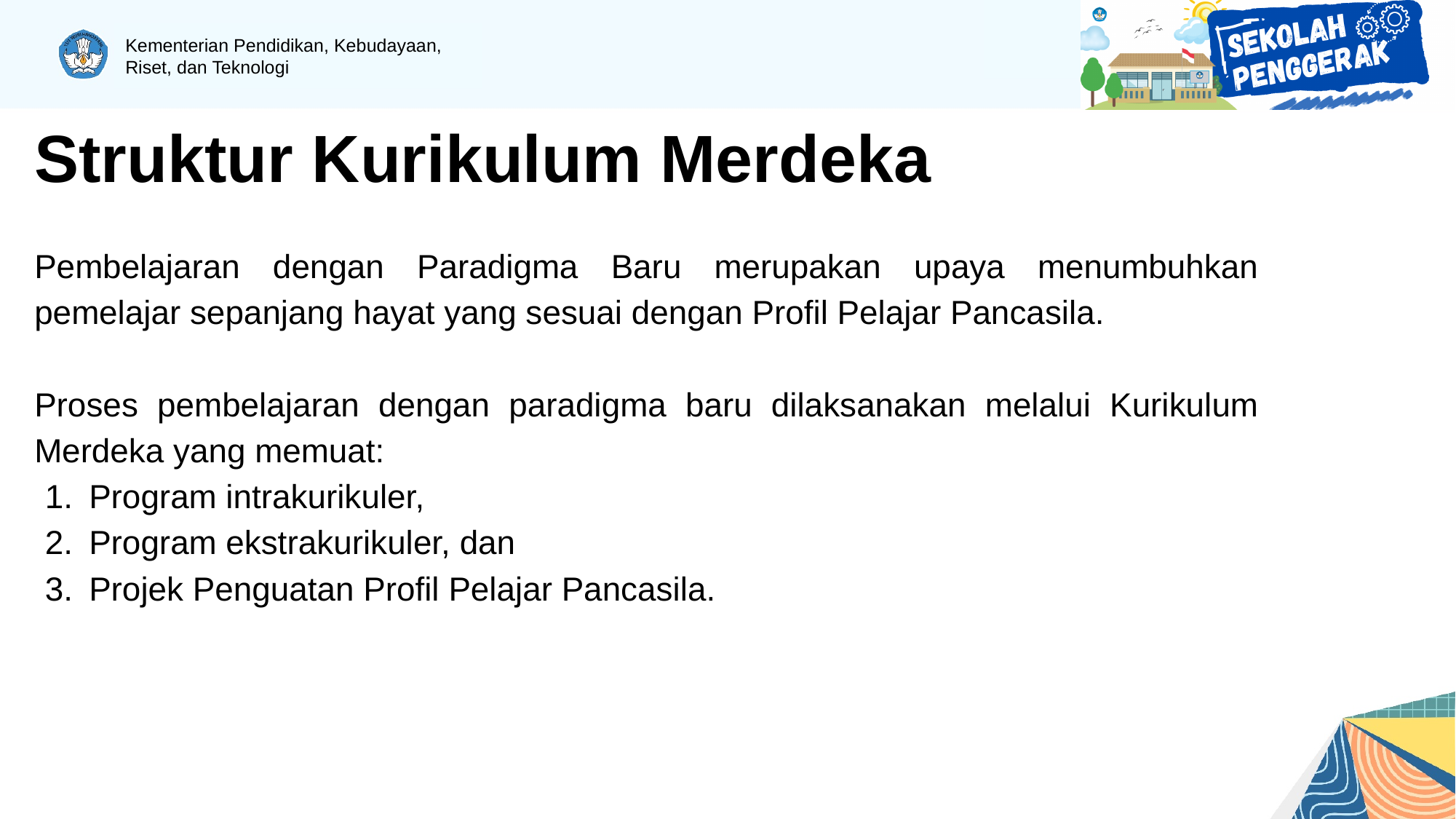

Struktur Kurikulum Merdeka

Pembelajaran dengan Paradigma Baru merupakan upaya menumbuhkan pemelajar sepanjang hayat yang sesuai dengan Profil Pelajar Pancasila.

Proses pembelajaran dengan paradigma baru dilaksanakan melalui Kurikulum Merdeka yang memuat:
Program intrakurikuler,
Program ekstrakurikuler, dan
Projek Penguatan Profil Pelajar Pancasila.